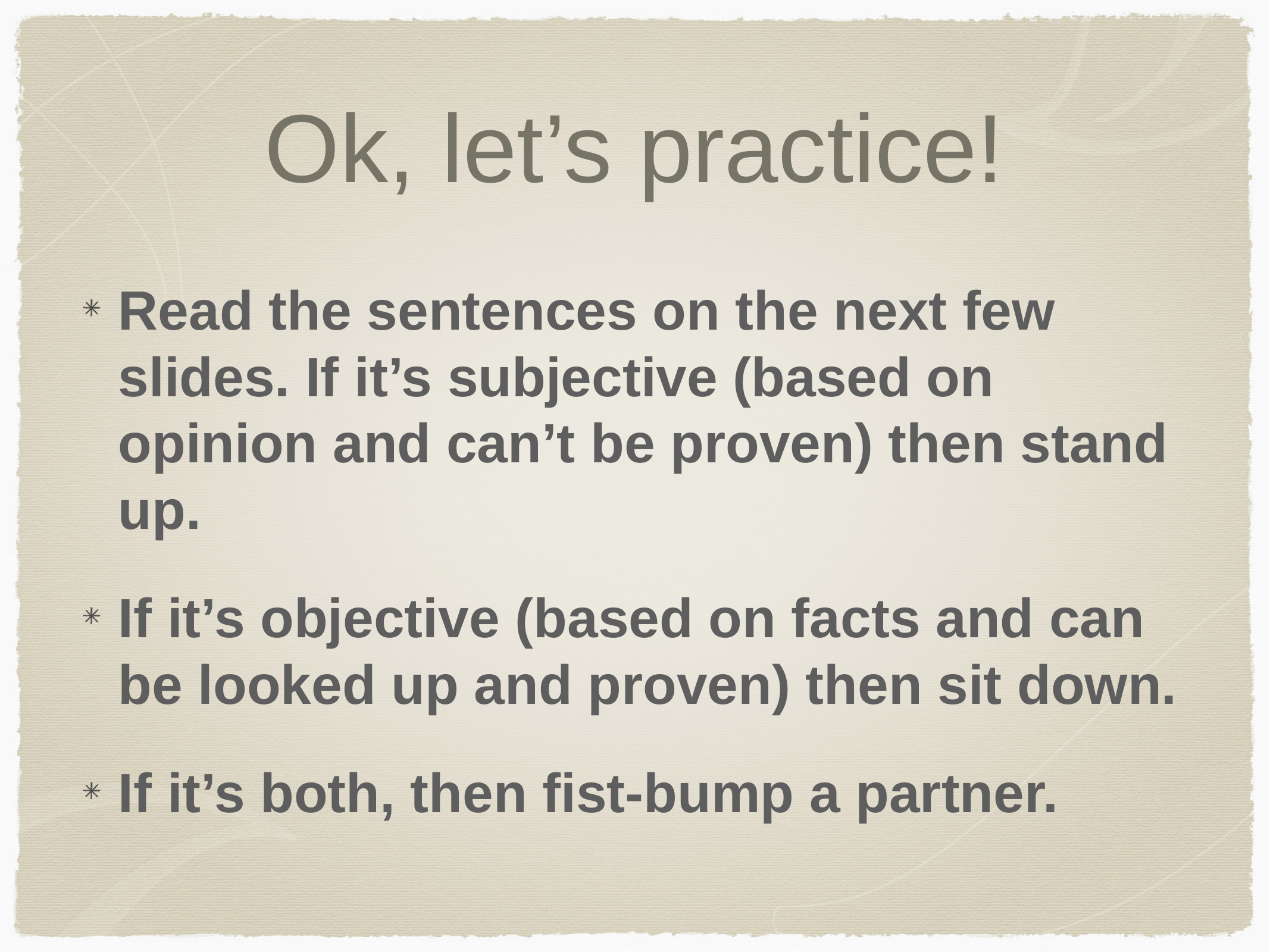

# Ok, let’s practice!
Read the sentences on the next few slides. If it’s subjective (based on opinion and can’t be proven) then stand up.
If it’s objective (based on facts and can be looked up and proven) then sit down.
If it’s both, then fist-bump a partner.